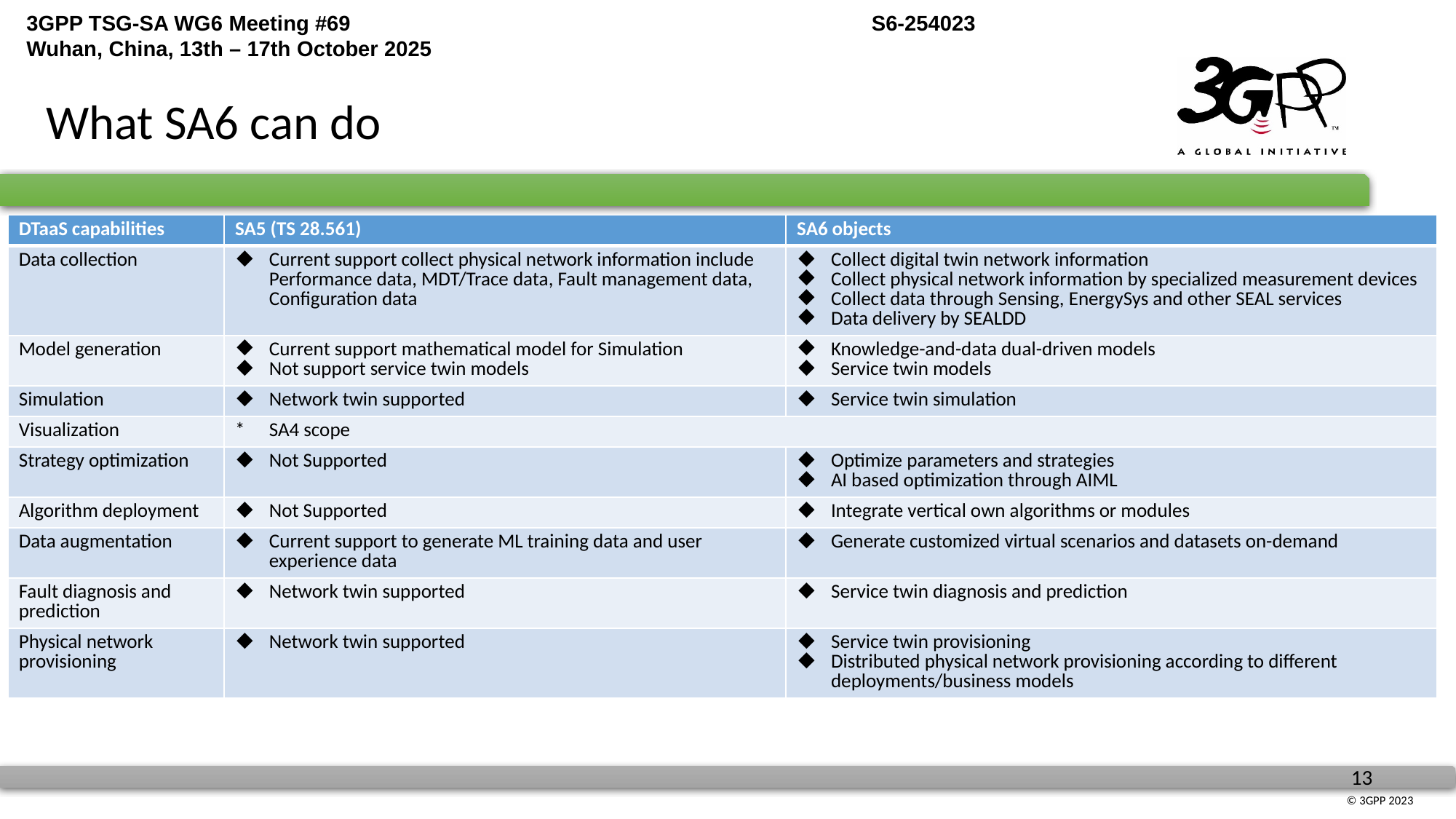

# What SA6 can do
| DTaaS capabilities | SA5 (TS 28.561) | SA6 objects |
| --- | --- | --- |
| Data collection | Current support collect physical network information include Performance data, MDT/Trace data, Fault management data, Configuration data | Collect digital twin network information Collect physical network information by specialized measurement devices Collect data through Sensing, EnergySys and other SEAL services Data delivery by SEALDD |
| Model generation | Current support mathematical model for Simulation Not support service twin models | Knowledge-and-data dual-driven models Service twin models |
| Simulation | Network twin supported | Service twin simulation |
| Visualization | SA4 scope |  |
| Strategy optimization | Not Supported | Optimize parameters and strategies AI based optimization through AIML |
| Algorithm deployment | Not Supported | Integrate vertical own algorithms or modules |
| Data augmentation | Current support to generate ML training data and user experience data | Generate customized virtual scenarios and datasets on-demand |
| Fault diagnosis and prediction | Network twin supported | Service twin diagnosis and prediction |
| Physical network provisioning | Network twin supported | Service twin provisioning Distributed physical network provisioning according to different deployments/business models |